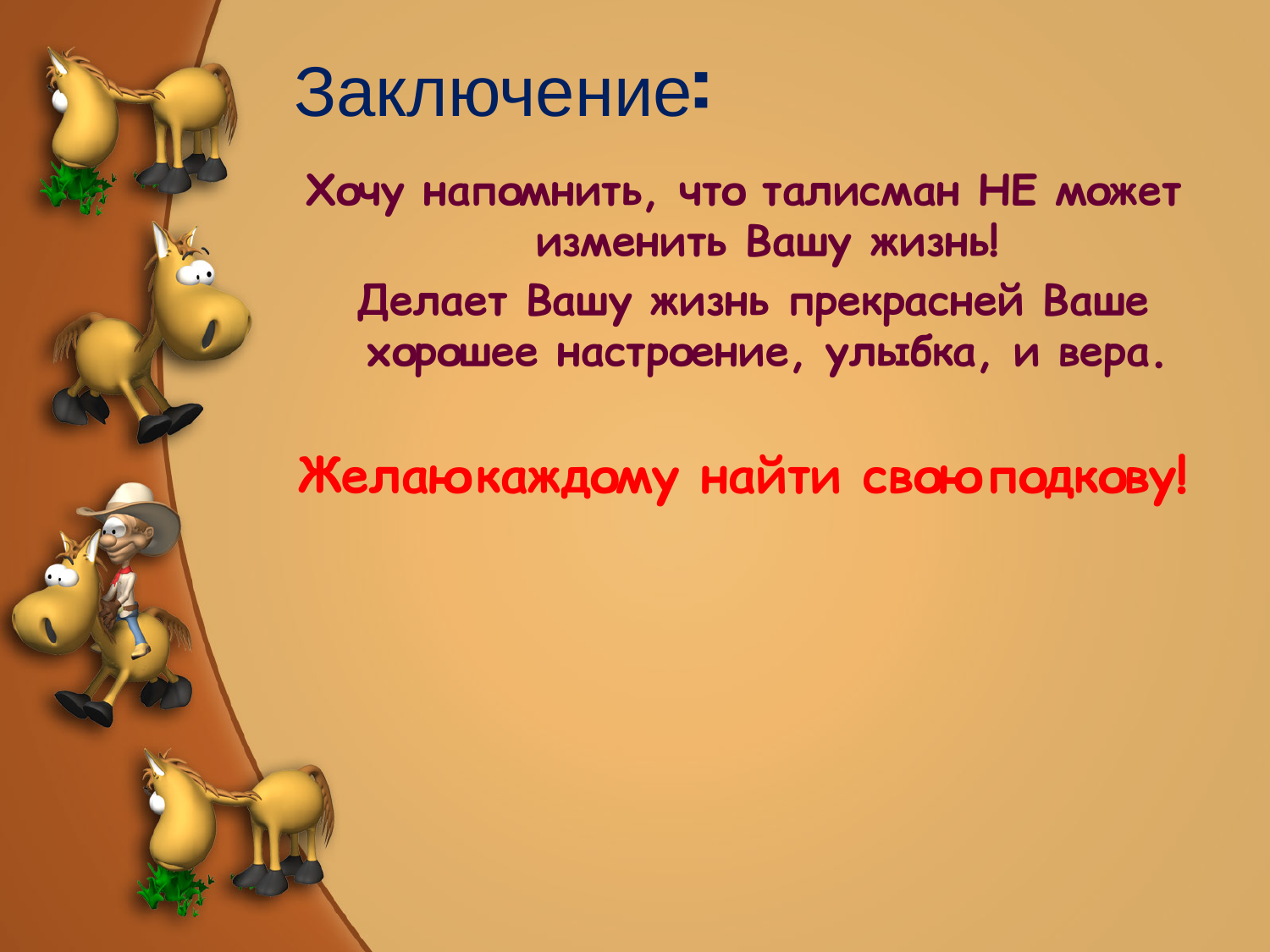

# Заключение:
Хочу напомнить, что талисман НЕ может изменить Вашу жизнь!
 Делает Вашу жизнь прекрасней Ваше хорошее настроение, улыбка, и вера.

Желаю каждому найти свою подкову!